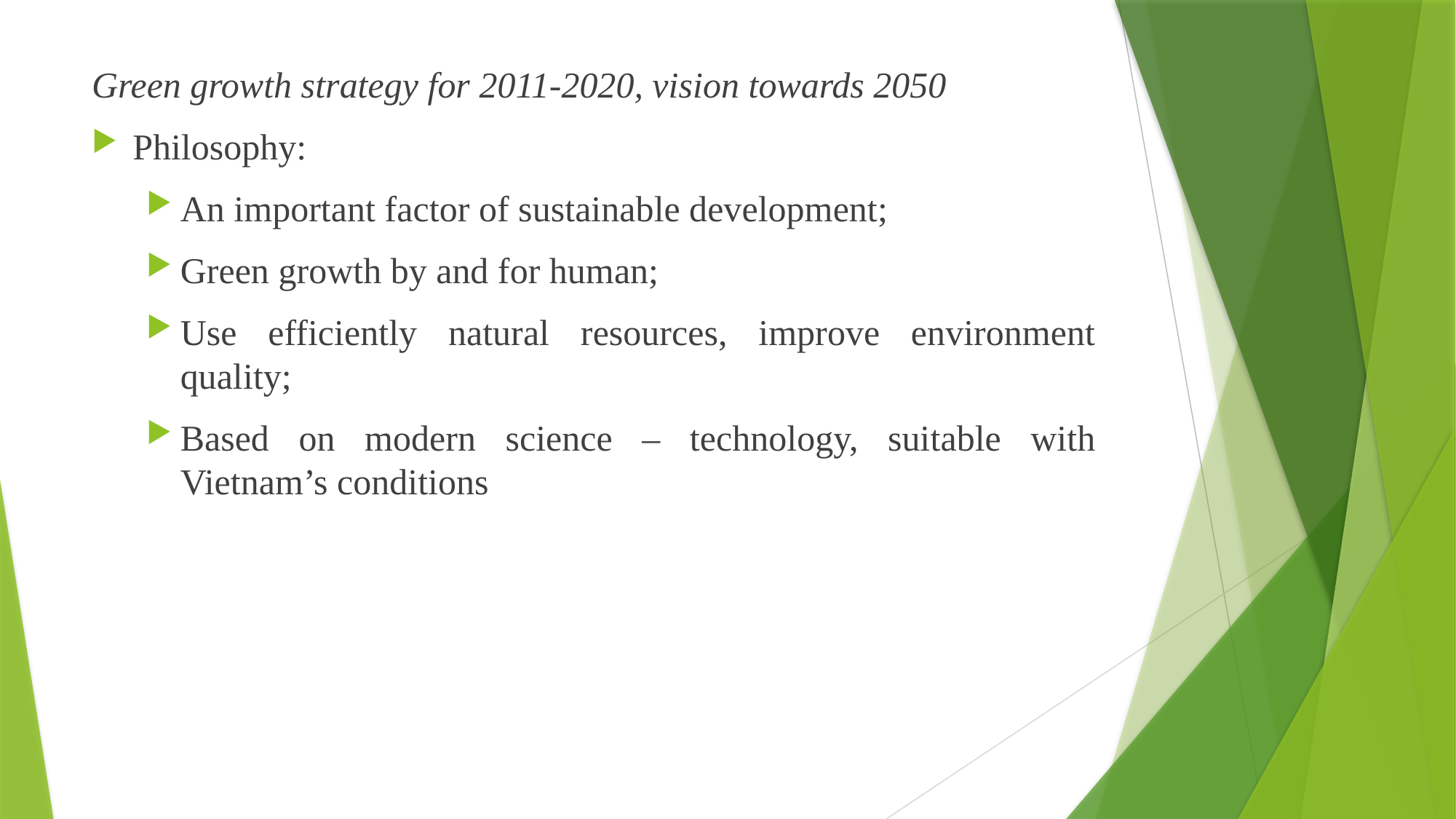

Green growth strategy for 2011-2020, vision towards 2050
Philosophy:
An important factor of sustainable development;
Green growth by and for human;
Use efficiently natural resources, improve environment quality;
Based on modern science – technology, suitable with Vietnam’s conditions